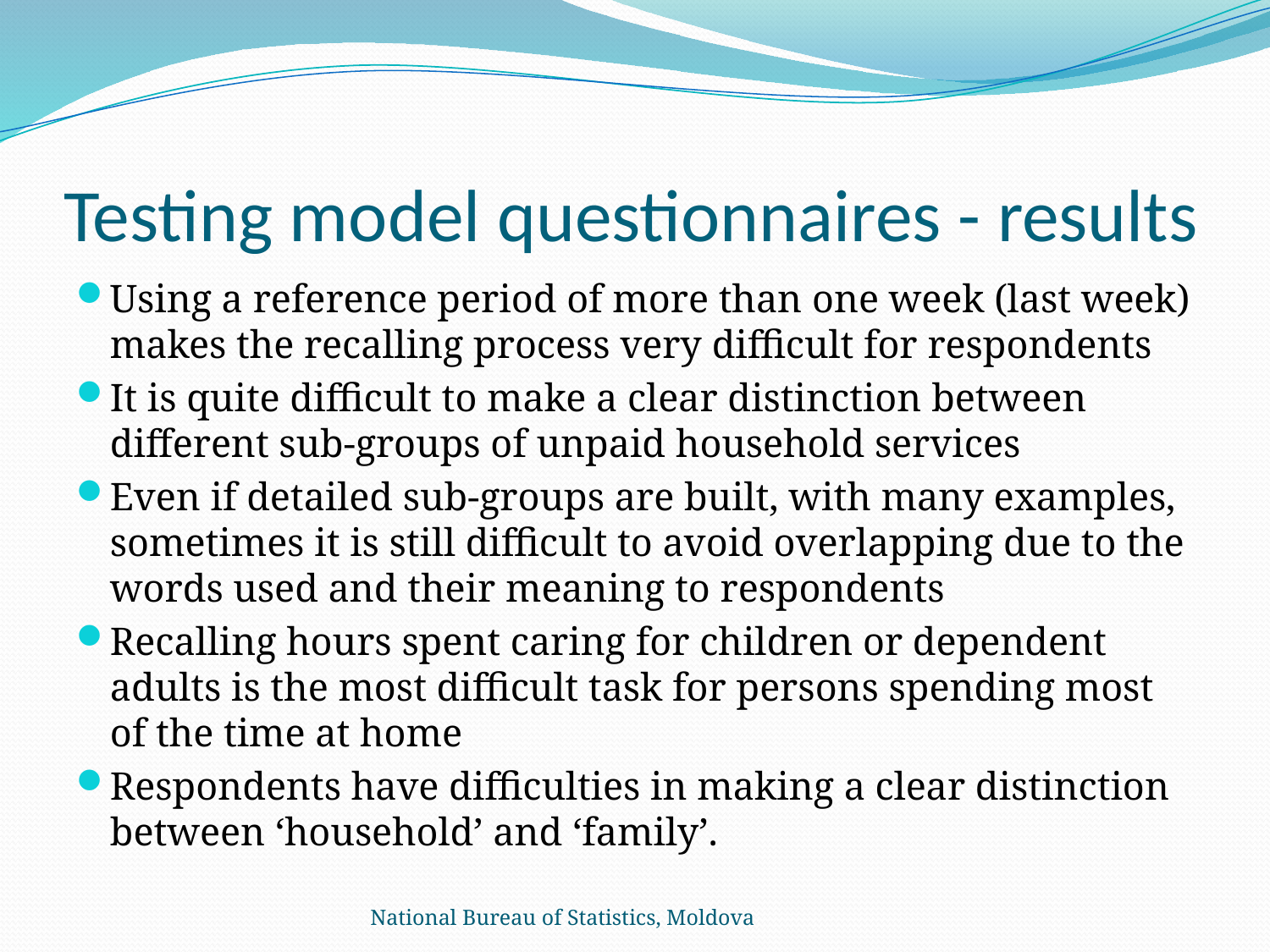

# Testing model questionnaires - results
Using a reference period of more than one week (last week) makes the recalling process very difficult for respondents
It is quite difficult to make a clear distinction between different sub-groups of unpaid household services
Even if detailed sub-groups are built, with many examples, sometimes it is still difficult to avoid overlapping due to the words used and their meaning to respondents
Recalling hours spent caring for children or dependent adults is the most difficult task for persons spending most of the time at home
Respondents have difficulties in making a clear distinction between ‘household’ and ‘family’.
National Bureau of Statistics, Moldova